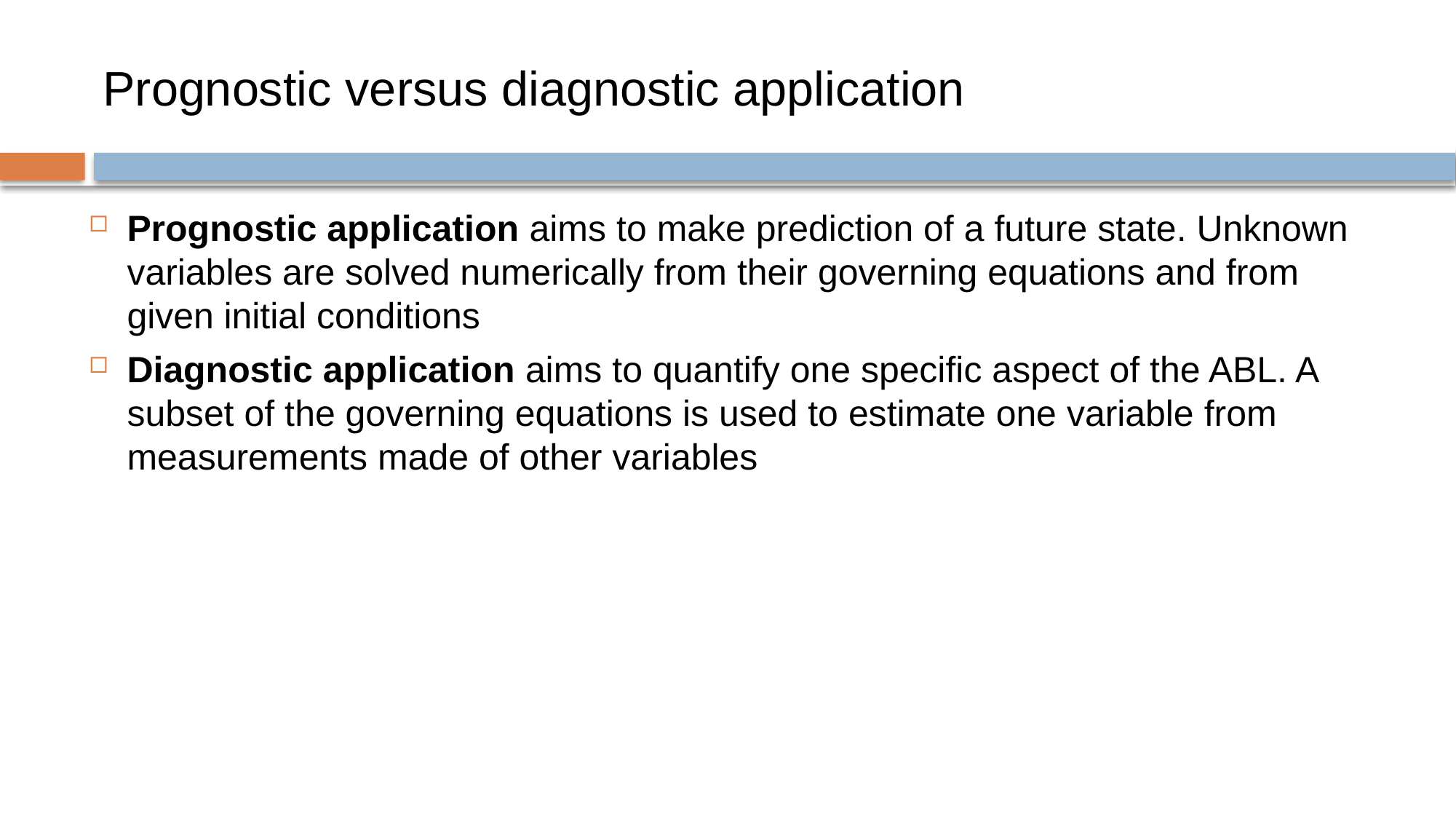

# Prognostic versus diagnostic application
Prognostic application aims to make prediction of a future state. Unknown variables are solved numerically from their governing equations and from given initial conditions
Diagnostic application aims to quantify one specific aspect of the ABL. A subset of the governing equations is used to estimate one variable from measurements made of other variables